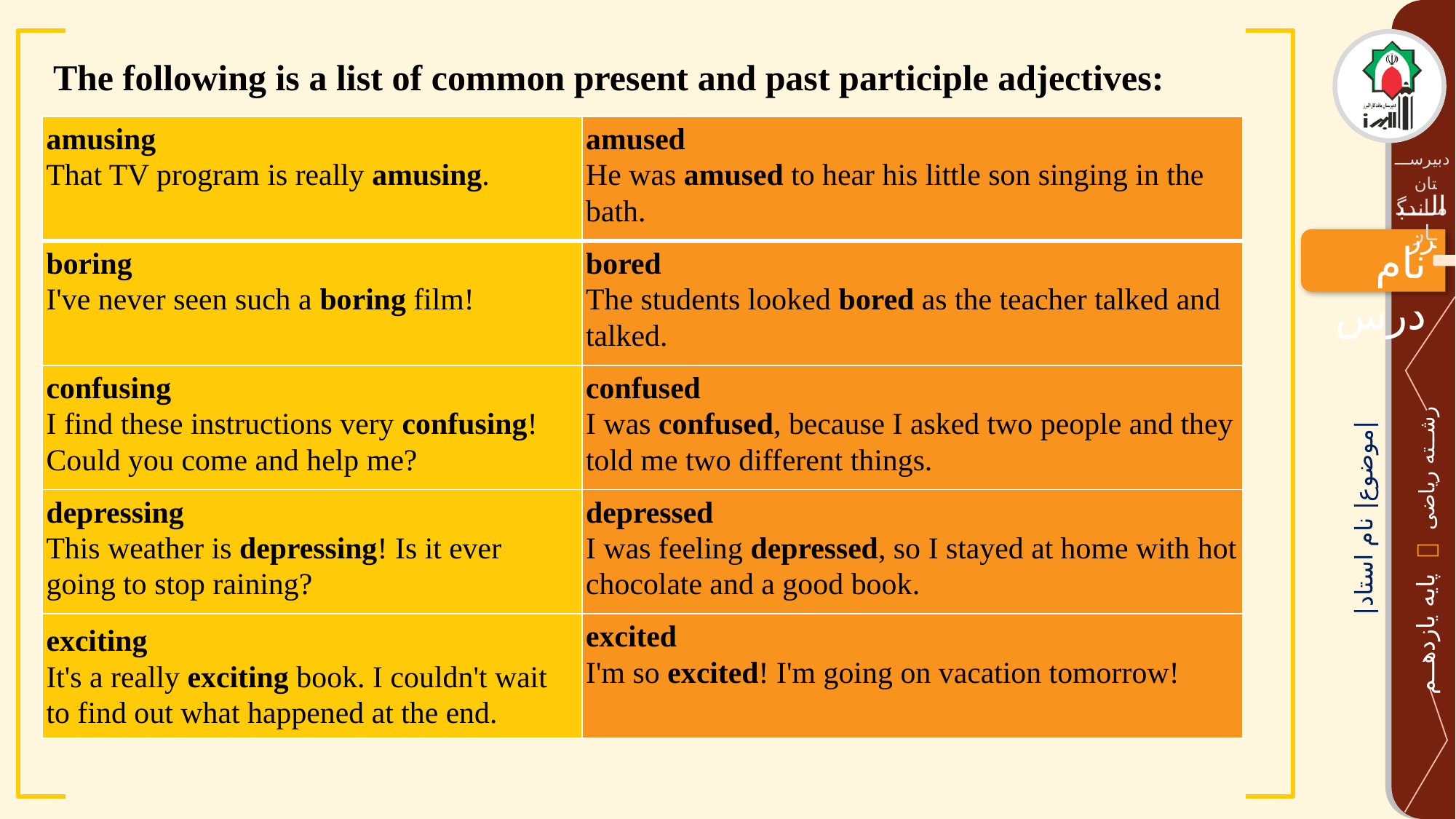

The following is a list of common present and past participle adjectives:
| amusing That TV program is really amusing. | amused He was amused to hear his little son singing in the bath. |
| --- | --- |
| boring I've never seen such a boring film! | bored The students looked bored as the teacher talked and talked. |
| confusing I find these instructions very confusing! Could you come and help me? | confused I was confused, because I asked two people and they told me two different things. |
| depressing This weather is depressing! Is it ever going to stop raining? | depressed I was feeling depressed, so I stayed at home with hot chocolate and a good book. |
| exciting It's a really exciting book. I couldn't wait to find out what happened at the end. | excited I'm so excited! I'm going on vacation tomorrow! |